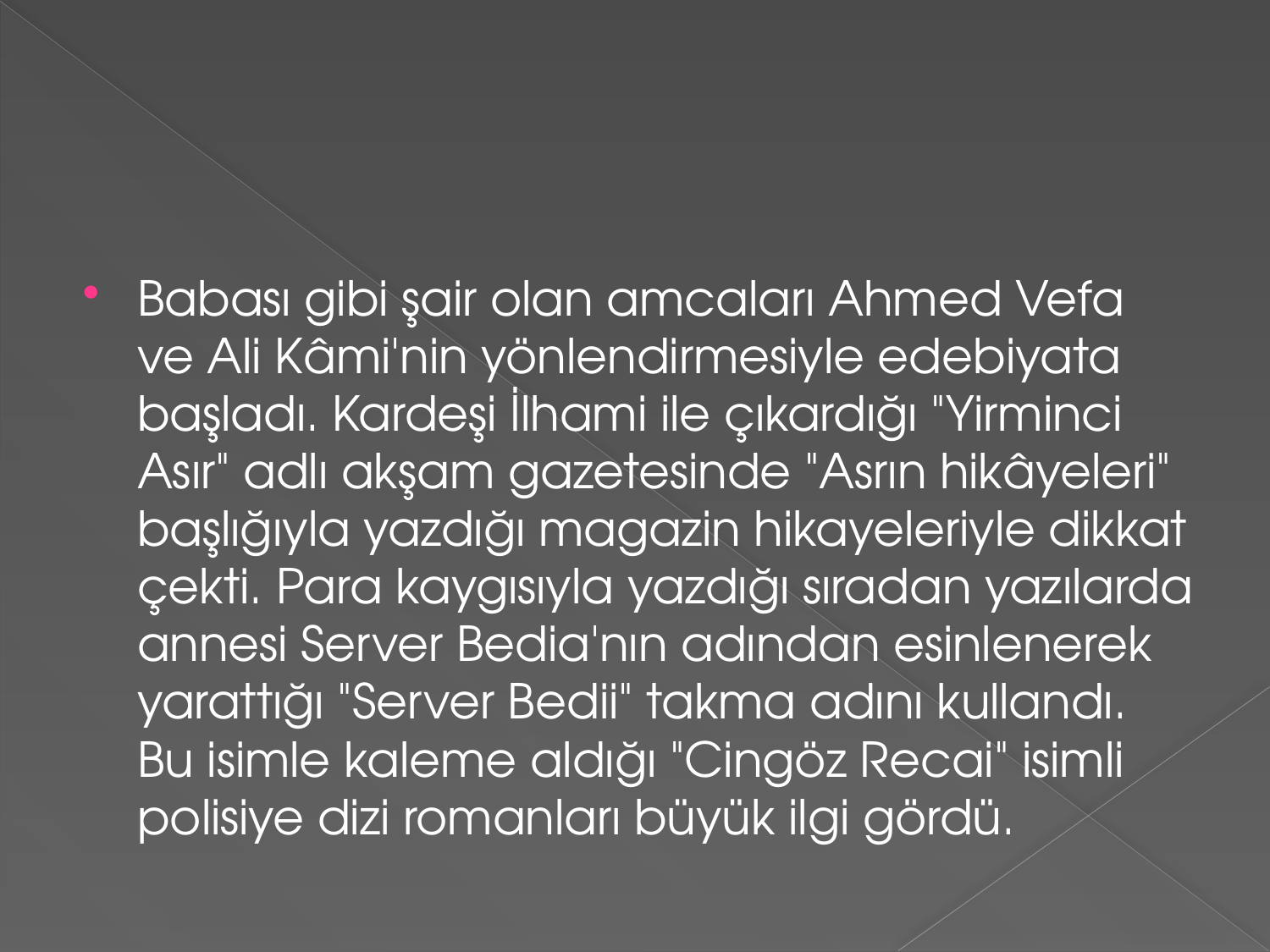

#
Babası gibi şair olan amcaları Ahmed Vefa ve Ali Kâmi'nin yönlendirmesiyle edebiyata başladı. Kardeşi İlhami ile çıkardığı "Yirminci Asır" adlı akşam gazetesinde "Asrın hikâyeleri" başlığıyla yazdığı magazin hikayeleriyle dikkat çekti. Para kaygısıyla yazdığı sıradan yazılarda annesi Server Bedia'nın adından esinlenerek yarattığı "Server Bedii" takma adını kullandı. Bu isimle kaleme aldığı "Cingöz Recai" isimli polisiye dizi romanları büyük ilgi gördü.